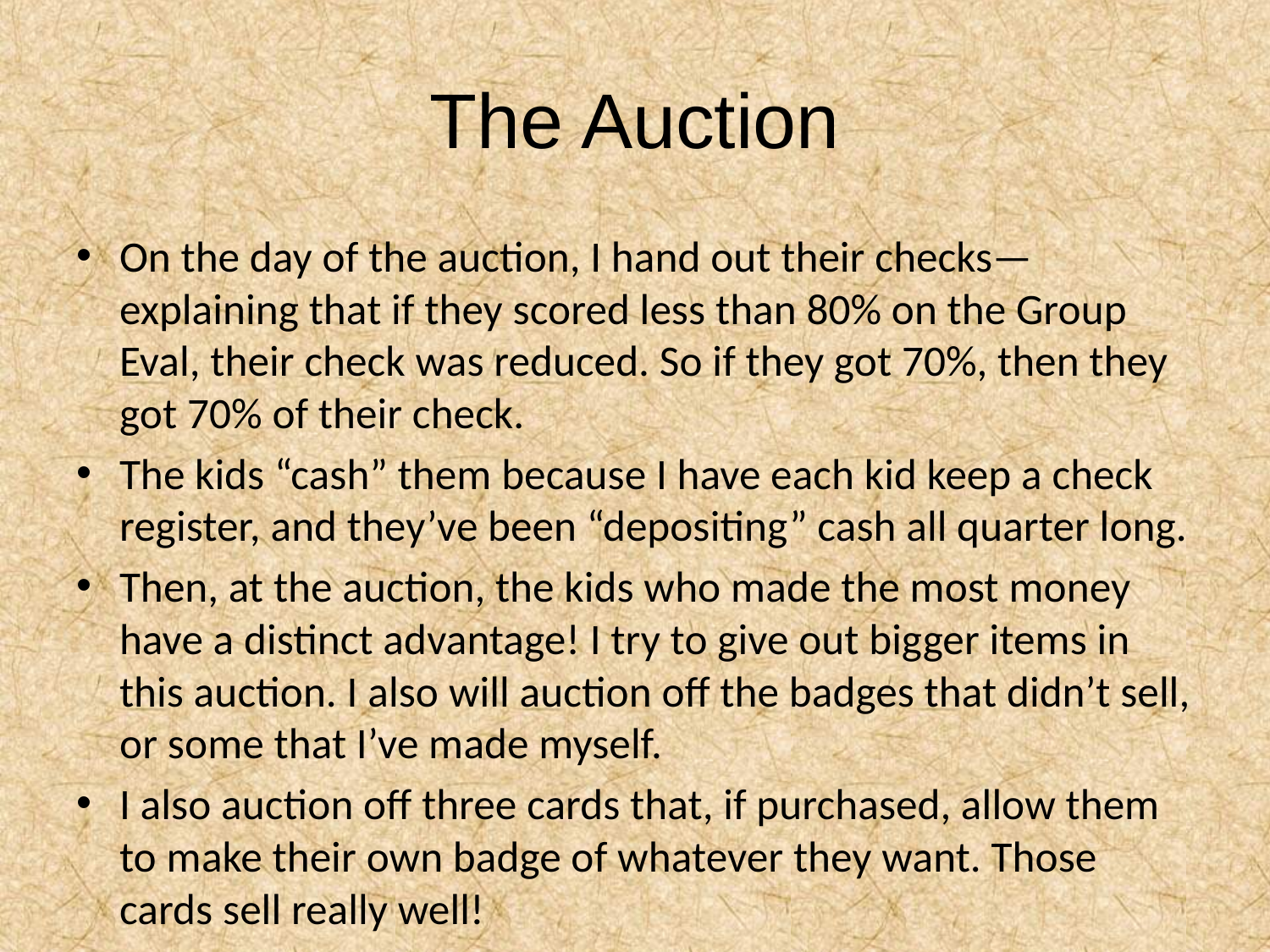

# The Auction
On the day of the auction, I hand out their checks—explaining that if they scored less than 80% on the Group Eval, their check was reduced. So if they got 70%, then they got 70% of their check.
The kids “cash” them because I have each kid keep a check register, and they’ve been “depositing” cash all quarter long.
Then, at the auction, the kids who made the most money have a distinct advantage! I try to give out bigger items in this auction. I also will auction off the badges that didn’t sell, or some that I’ve made myself.
I also auction off three cards that, if purchased, allow them to make their own badge of whatever they want. Those cards sell really well!